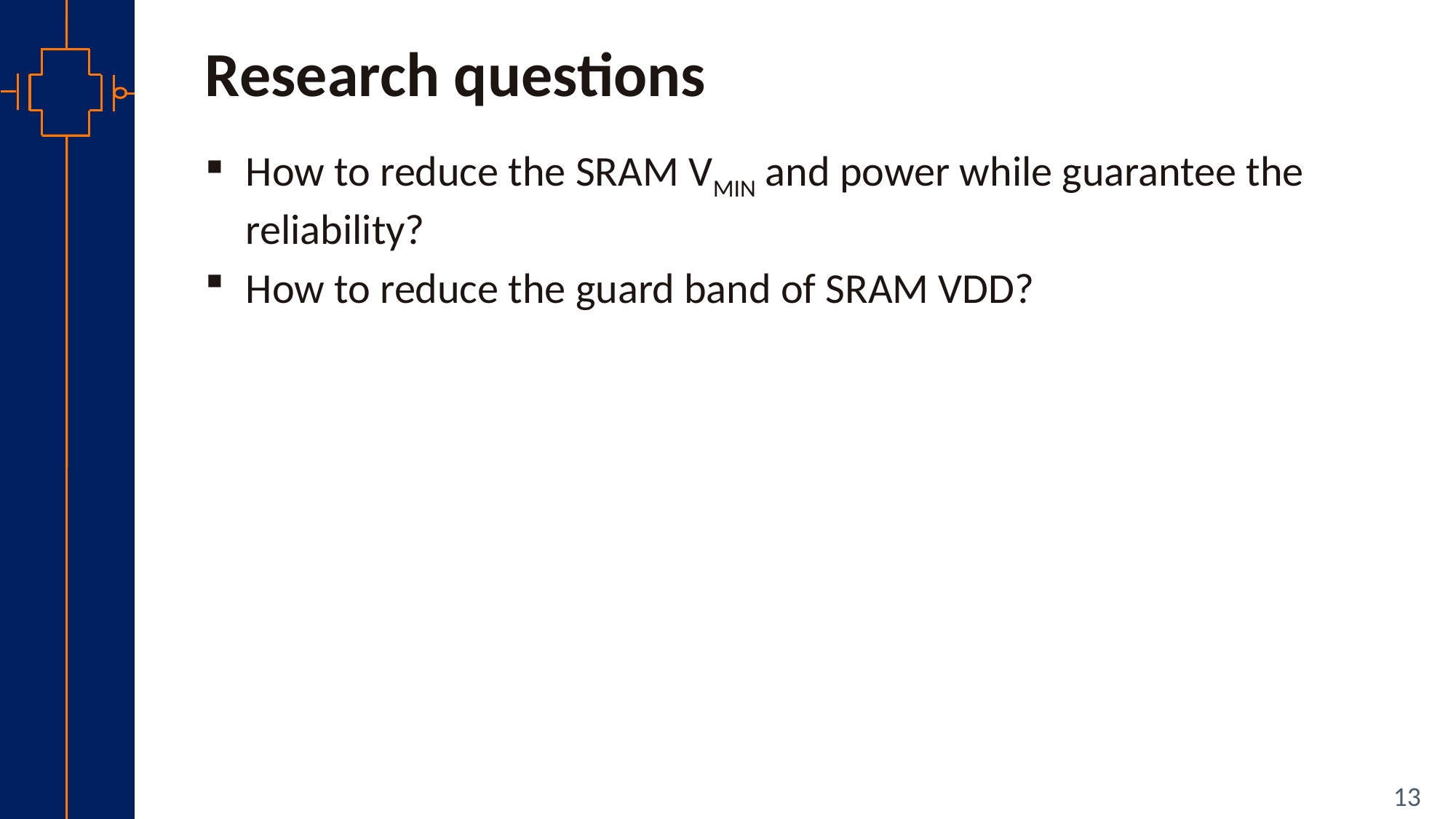

# Research questions
How to reduce the SRAM VMIN and power while guarantee the reliability?
How to reduce the guard band of SRAM VDD?

13